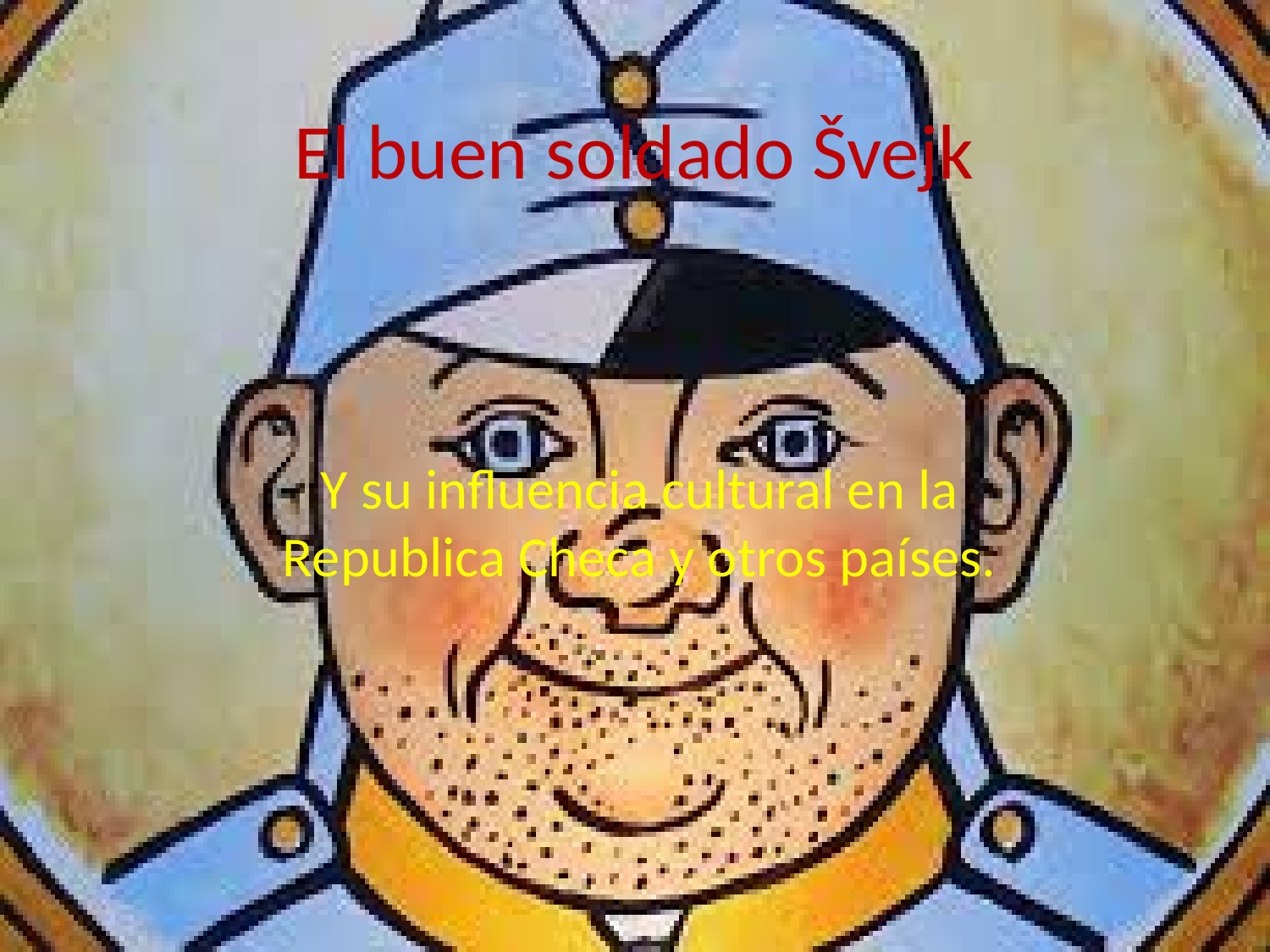

# El buen soldado Švejk
Y su influencia cultural en la Republica Checa y otros países.